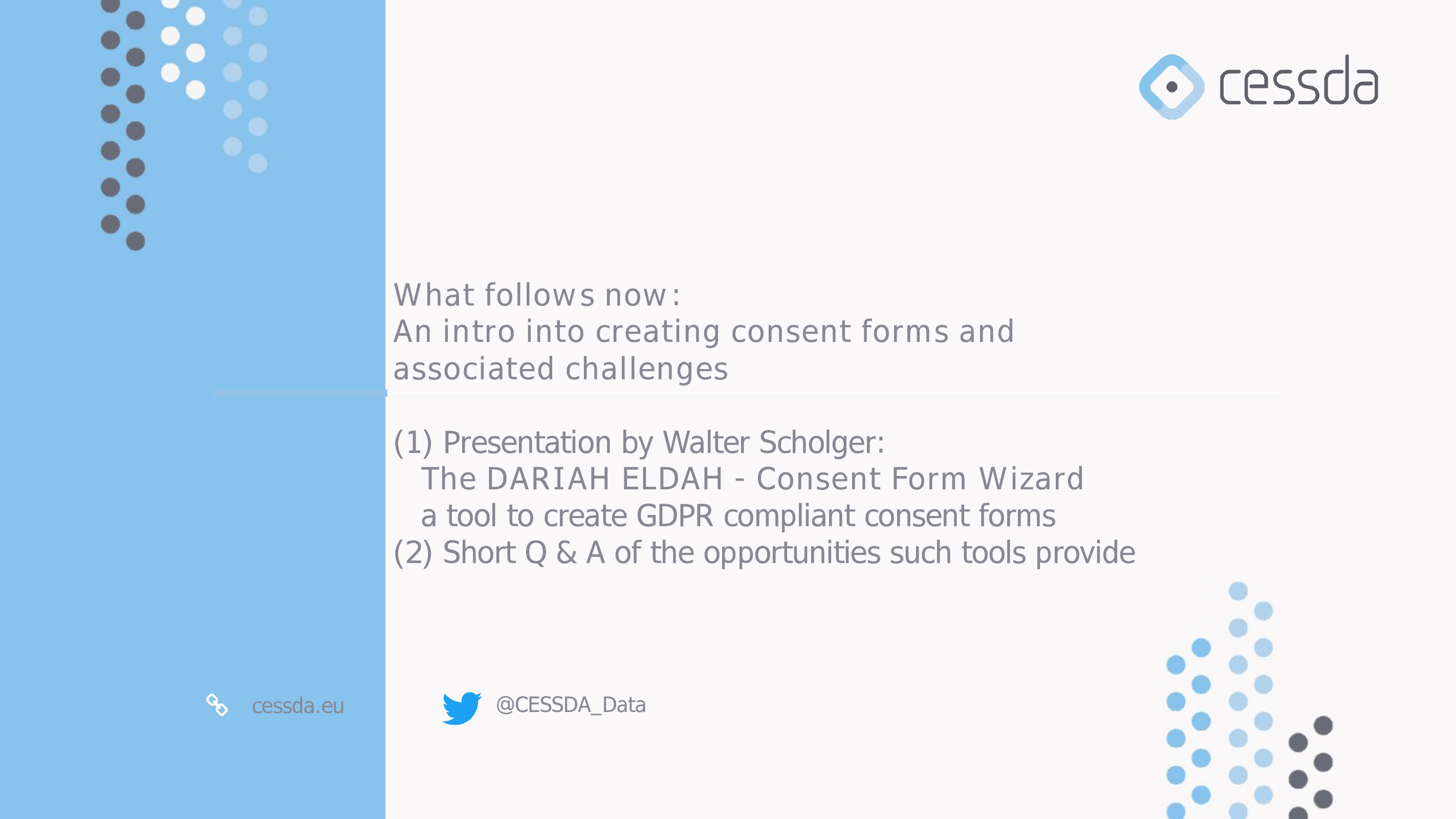

What follows now:
An intro into creating consent forms and
associated challenges

(1) Presentation by Walter Scholger:
		The DARIAH ELDAH - Consent Form Wizard
		a tool to create GDPR compliant consent forms
(2) Short Q & A of the opportunities such tools provide